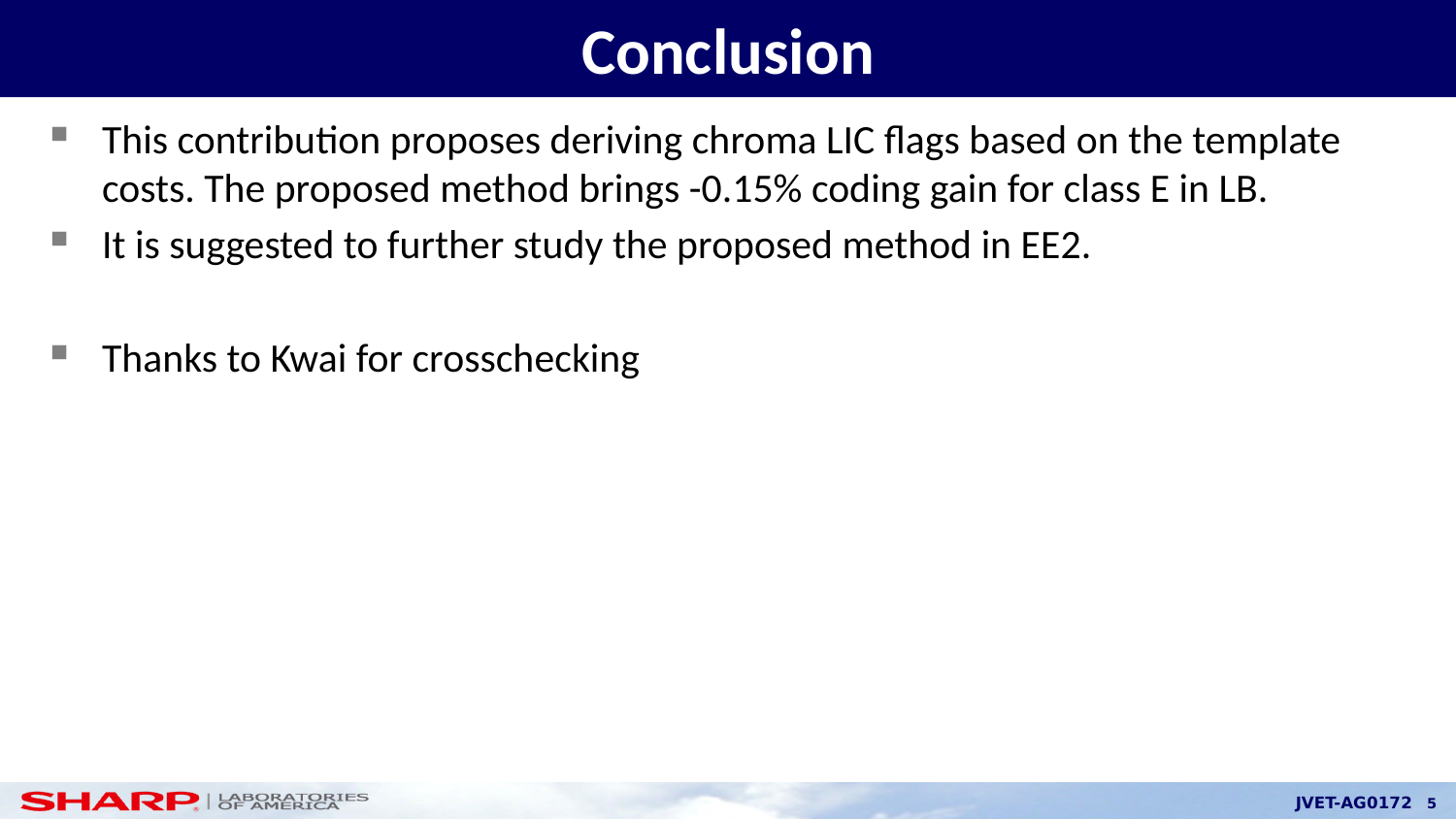

# Conclusion
This contribution proposes deriving chroma LIC flags based on the template costs. The proposed method brings -0.15% coding gain for class E in LB.
It is suggested to further study the proposed method in EE2.

Thanks to Kwai for crosschecking